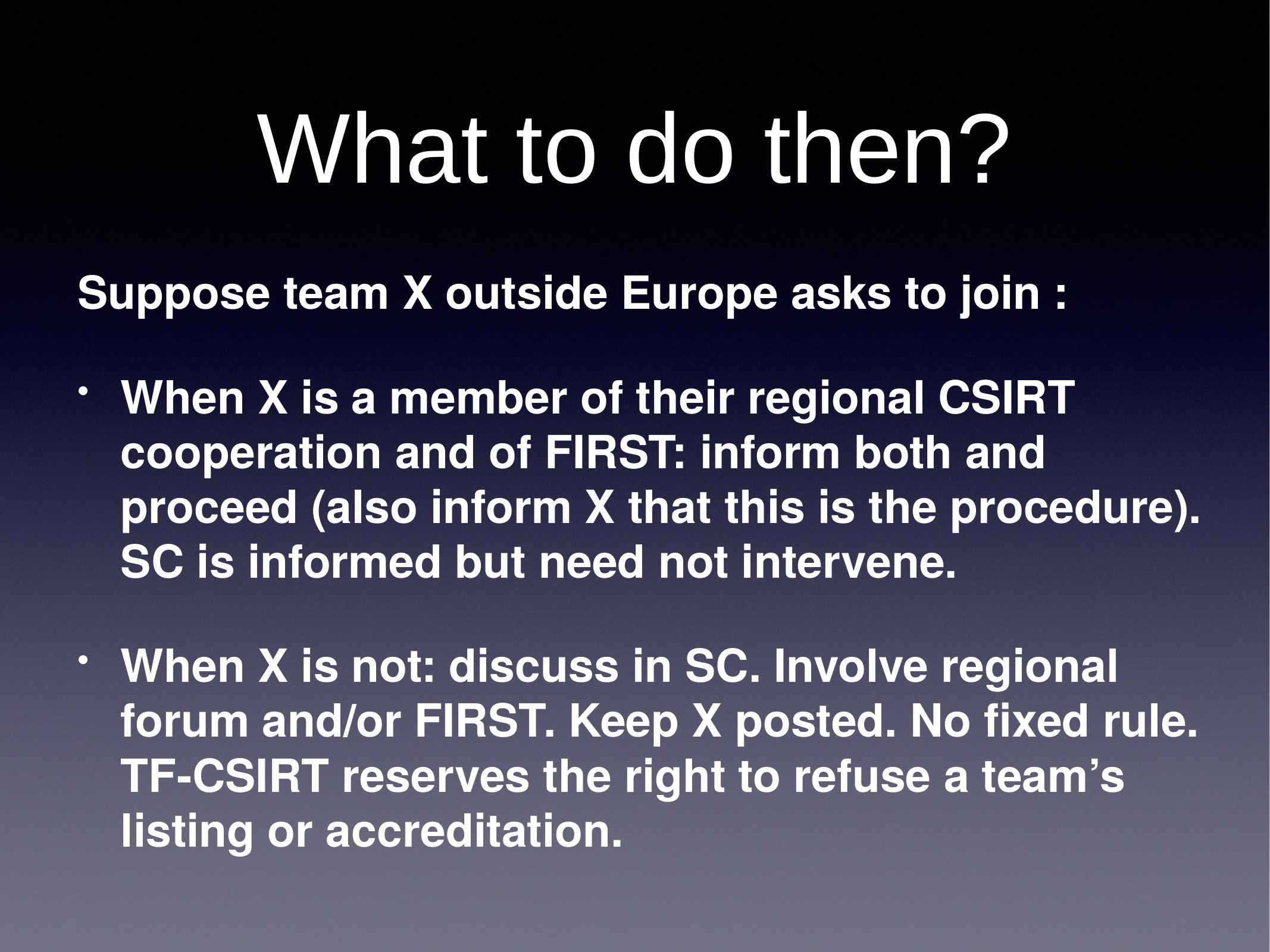

# What to do then?
Suppose team X outside Europe asks to join :
When X is a member of their regional CSIRT cooperation and of FIRST: inform both and proceed (also inform X that this is the procedure). SC is informed but need not intervene.
When X is not: discuss in SC. Involve regional forum and/or FIRST. Keep X posted. No fixed rule. TF-CSIRT reserves the right to refuse a team’s listing or accreditation.